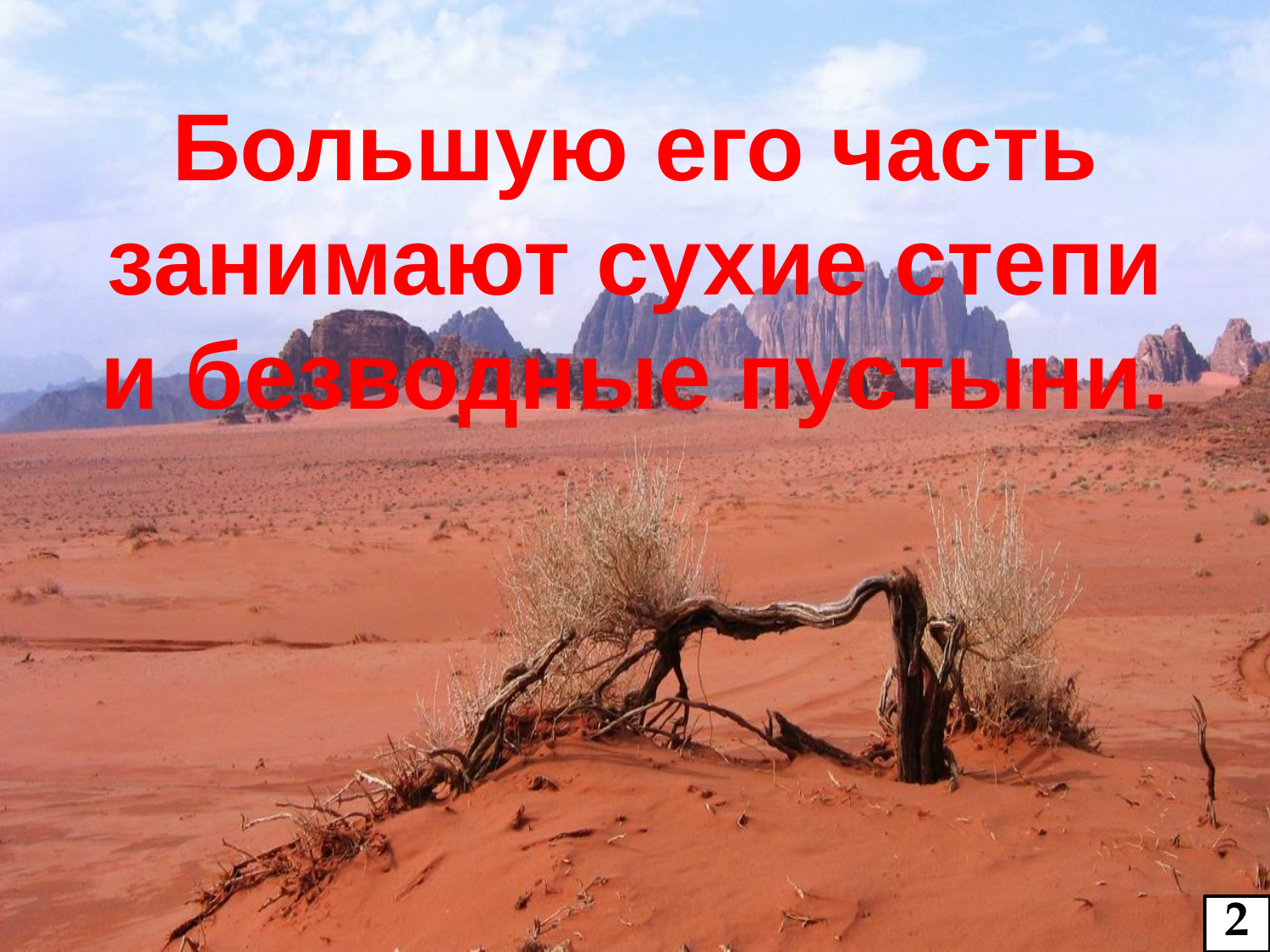

# Большую его часть занимают сухие степи и безводные пустыни.

2